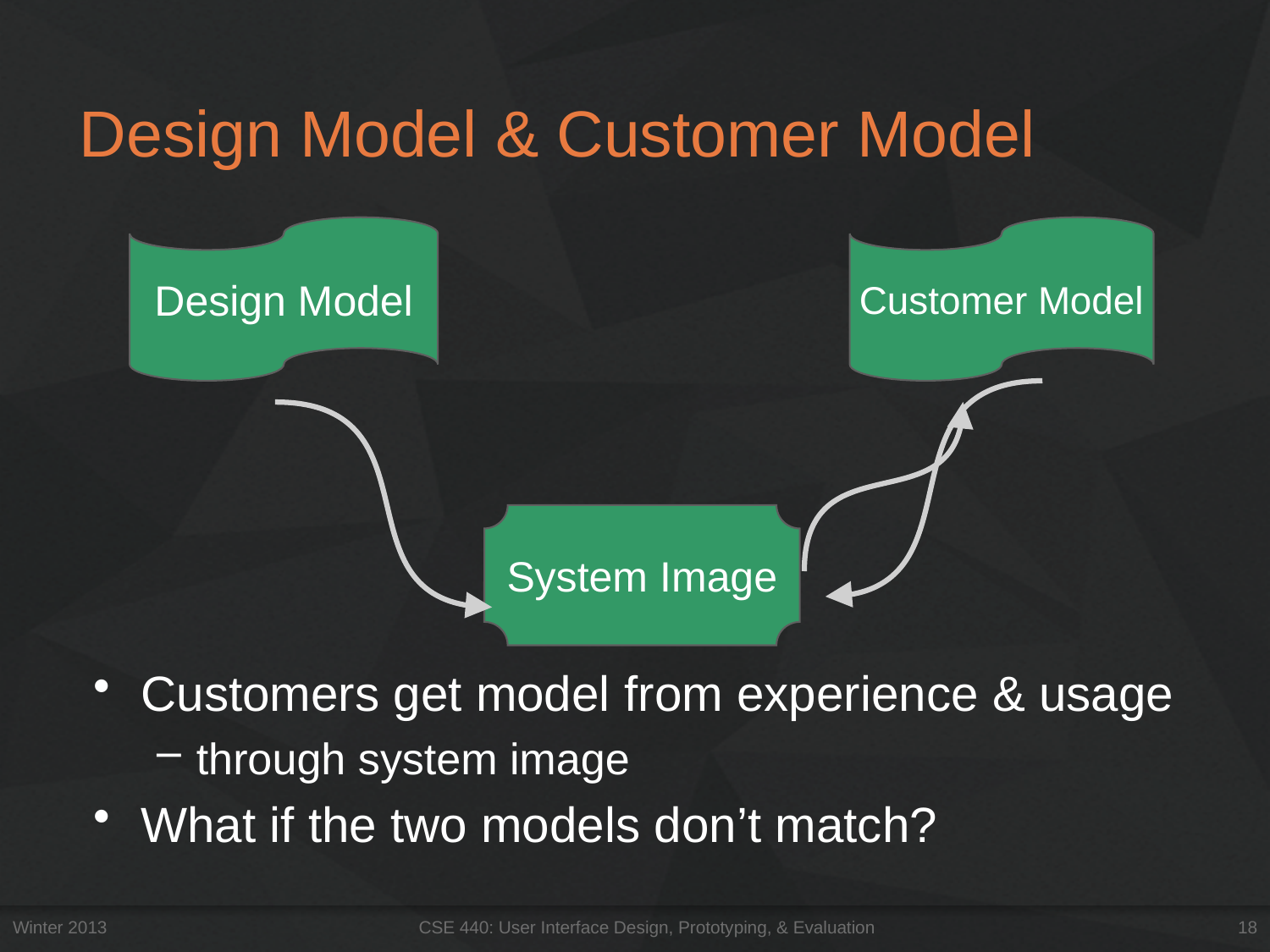

# Design Model & Customer Model
Design Model
Customer Model
System Image
Customers get model from experience & usage
through system image
What if the two models don’t match?
Winter 2013
CSE 440: User Interface Design, Prototyping, & Evaluation
18